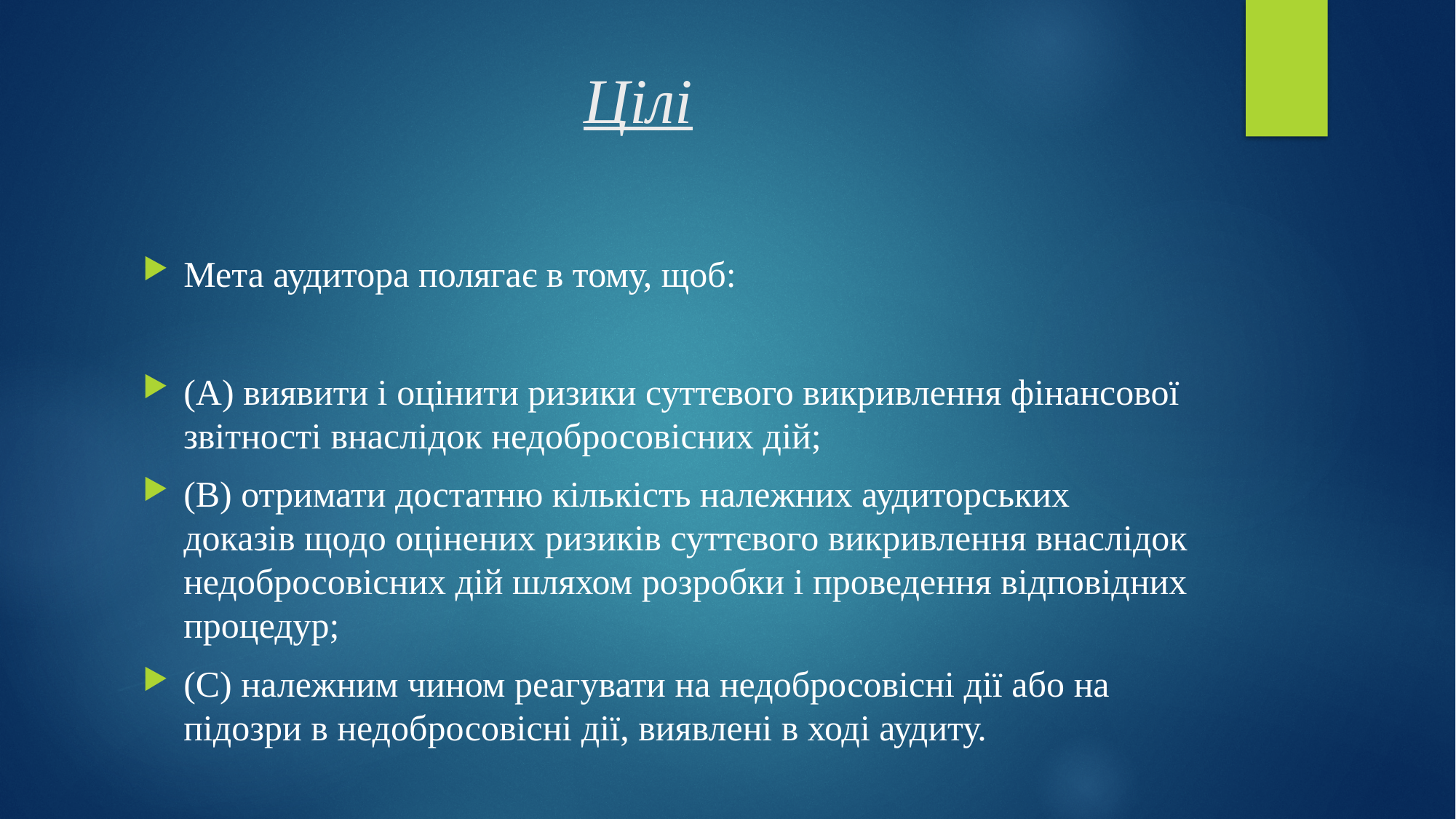

# Цілі
Мета аудитора полягає в тому, щоб:

(A) виявити і оцінити ризики суттєвого викривлення фінансової звітності внаслідок недобросовісних дій;
(B) отримати достатню кількість належних аудиторських доказів щодо оцінених ризиків суттєвого викривлення внаслідок недобросовісних дій шляхом розробки і проведення відповідних процедур;
(C) належним чином реагувати на недобросовісні дії або на підозри в недобросовісні дії, виявлені в ході аудиту.